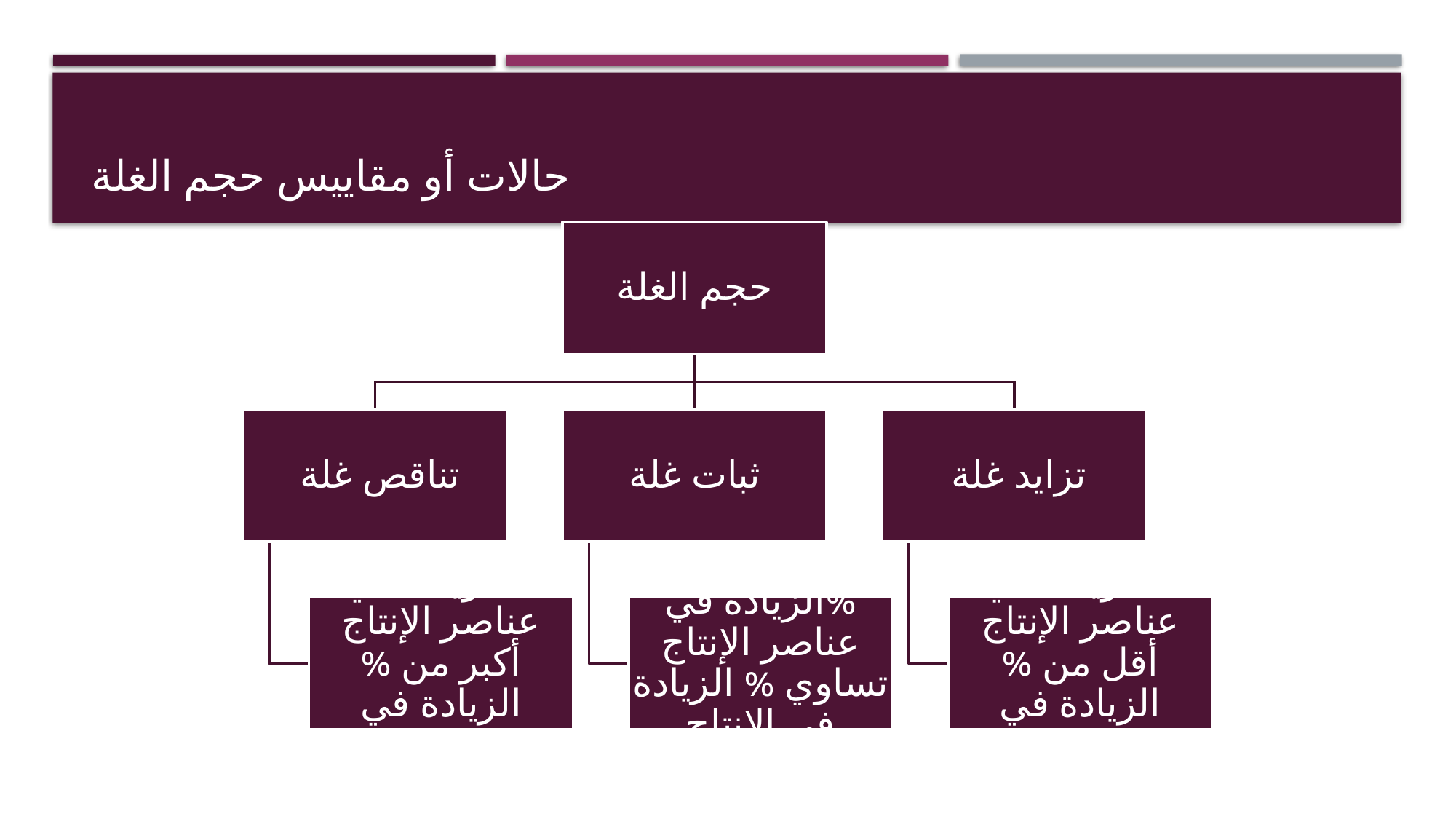

# حالات أو مقاييس حجم الغلة
حجم الغلة
تناقص غلة
%الزيادة في عناصر الإنتاج أكبر من % الزيادة في الإنتاح
ثبات غلة
%الزيادة في عناصر الإنتاج تساوي % الزيادة في الإنتاح
تزايد غلة
%الزيادة في عناصر الإنتاج أقل من % الزيادة في الإنتاح